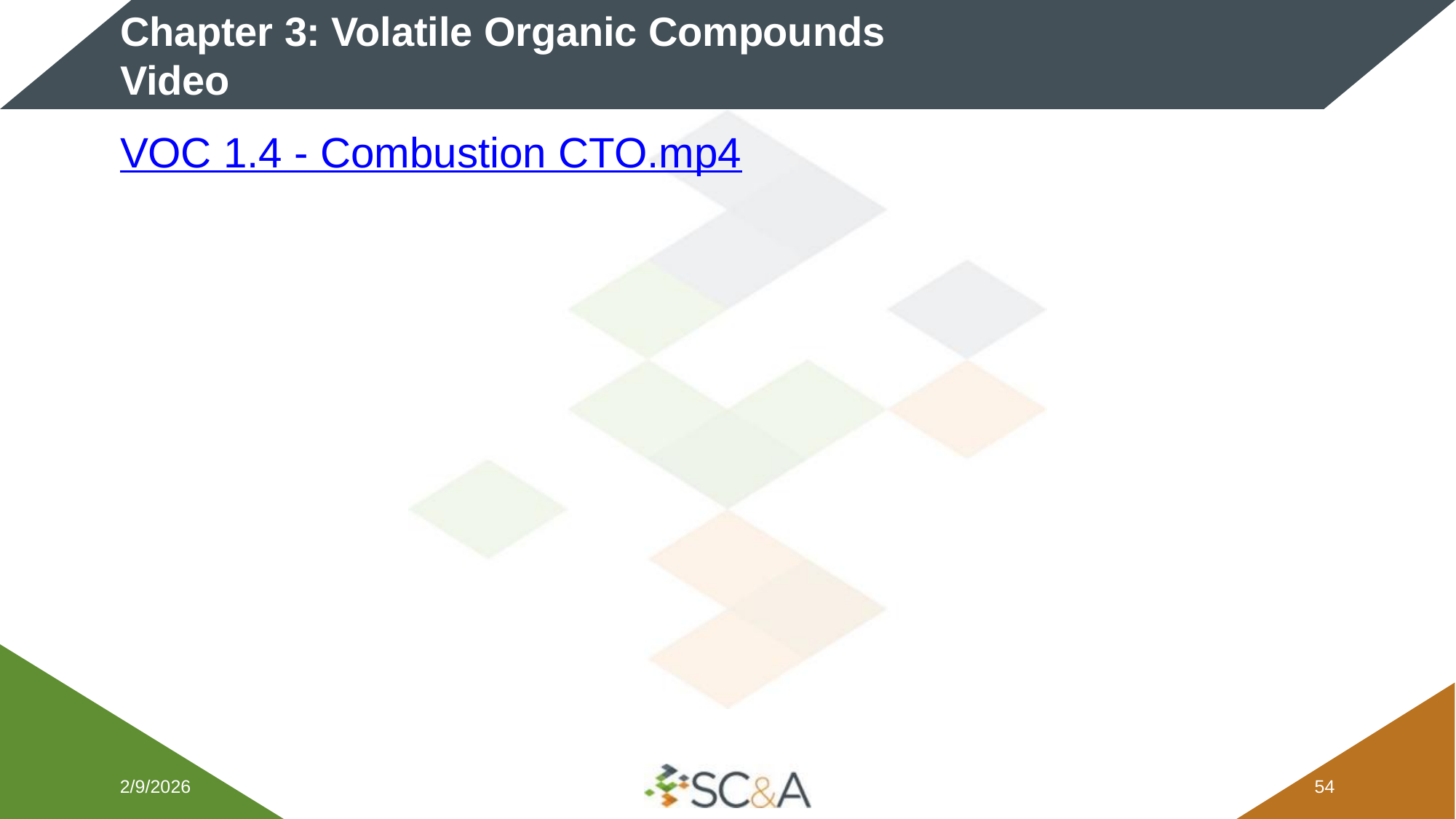

# Chapter 3: Volatile Organic Compounds Video
VOC 1.4 - Combustion CTO.mp4
2/9/2026
54